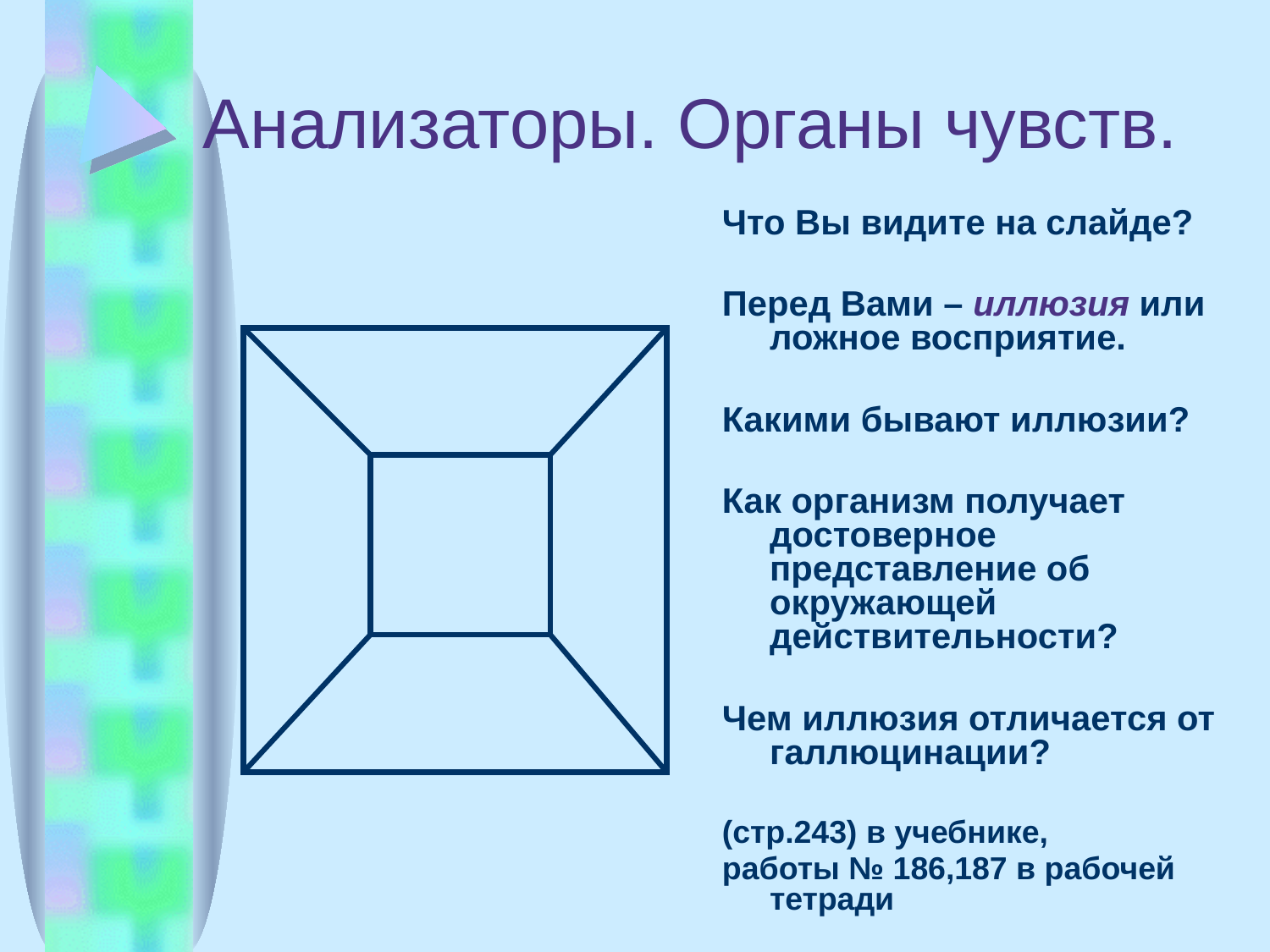

# Анализаторы. Органы чувств.
Что Вы видите на слайде?

Перед Вами – иллюзия или ложное восприятие.

Какими бывают иллюзии?

Как организм получает достоверное представление об окружающей действительности?

Чем иллюзия отличается от галлюцинации?

(стр.243) в учебнике,
работы № 186,187 в рабочей тетради